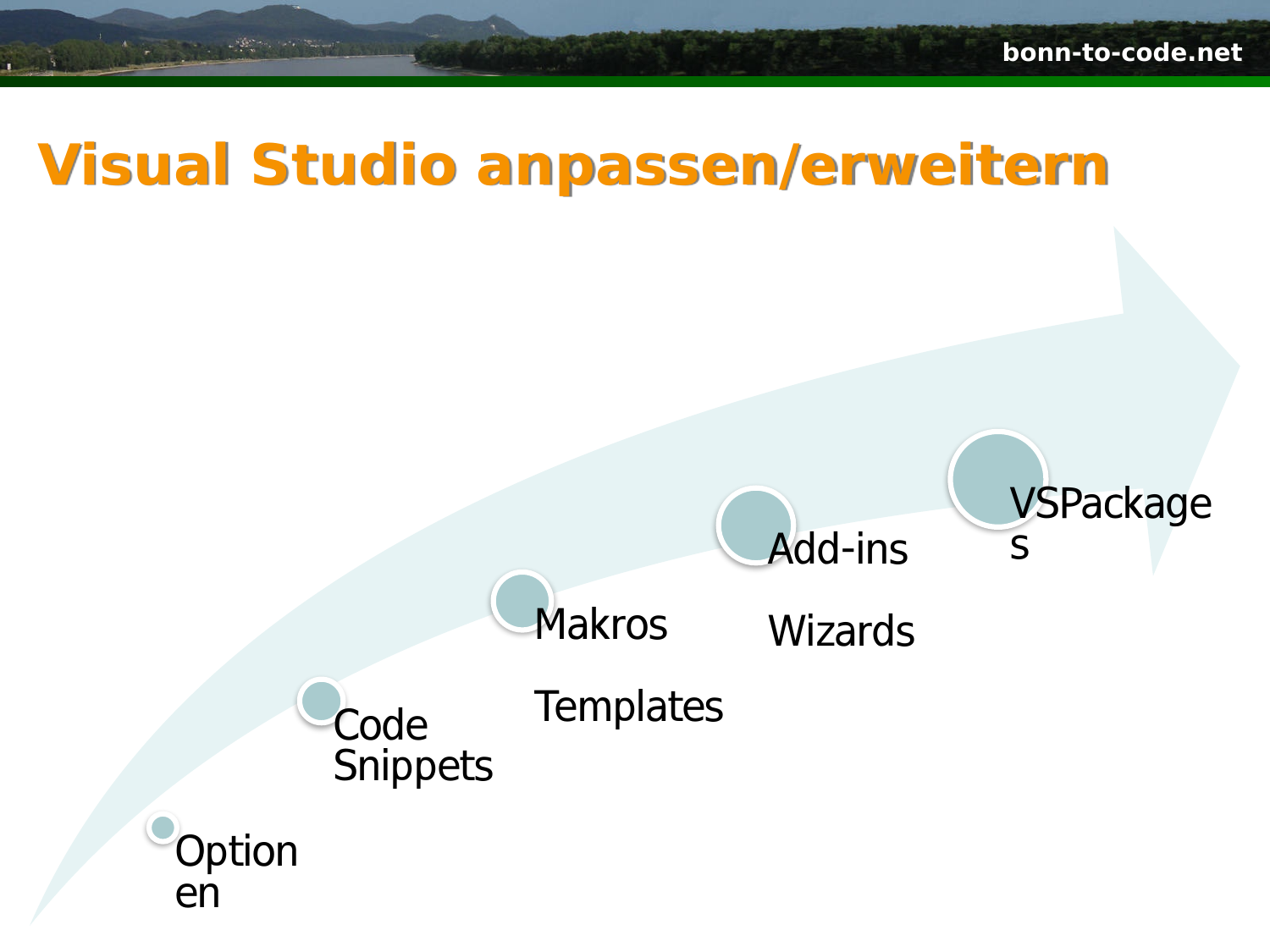

# Visual Studio anpassen/erweitern
Code Snippets
Add-ins
Wizards
Optionen
VSPackages
Makros
Templates